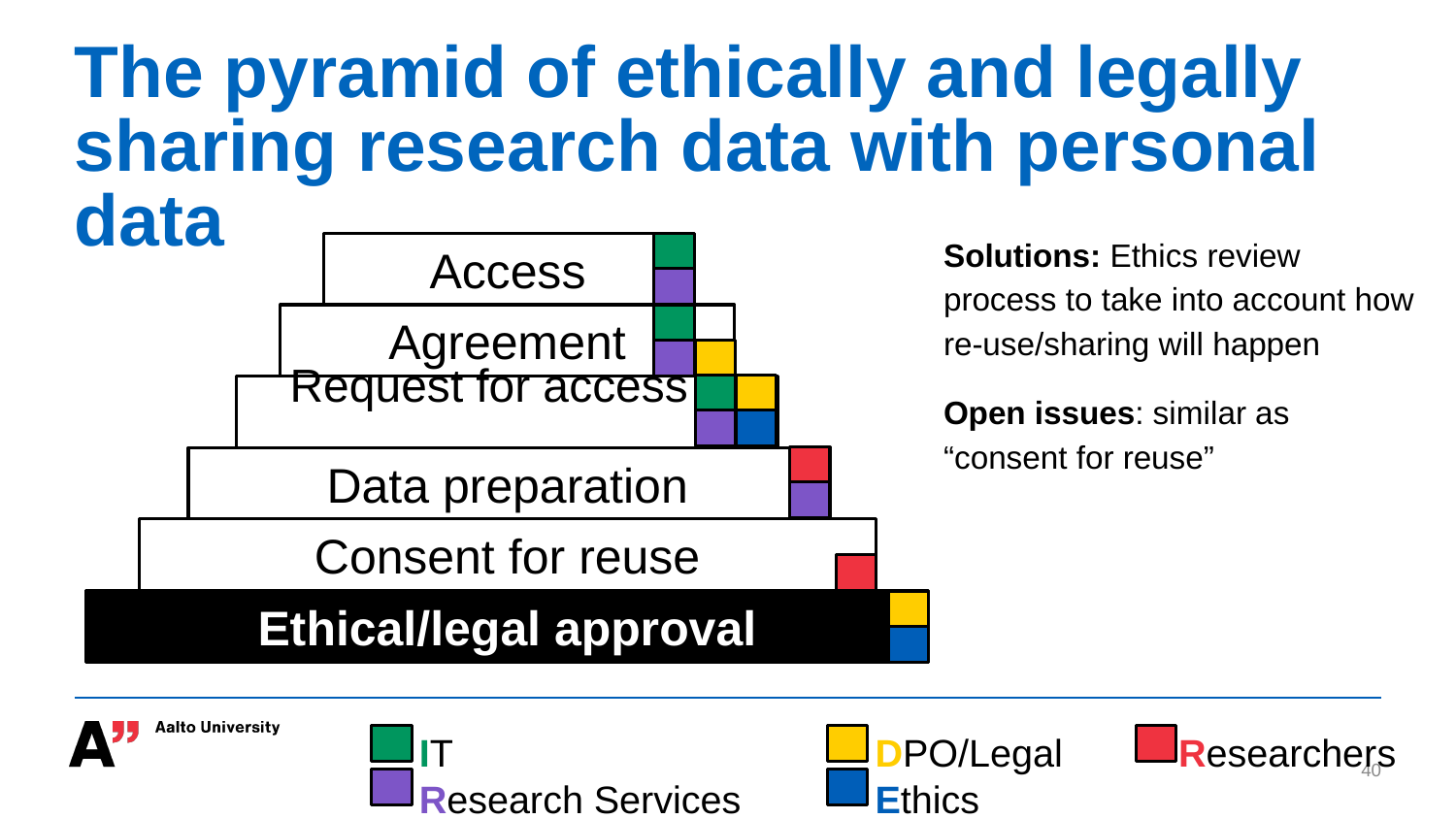

# The pyramid of ethically and legally sharing research data with personal data
Solutions: Ethics review process to take into account how re-use/sharing will happen
Open issues: similar as “consent for reuse”
Access
Agreement
   Request for access
Data preparation
Consent for reuse
Ethical/legal approval

IT
Research Services
DPO/Legal
Ethics
Researchers

40